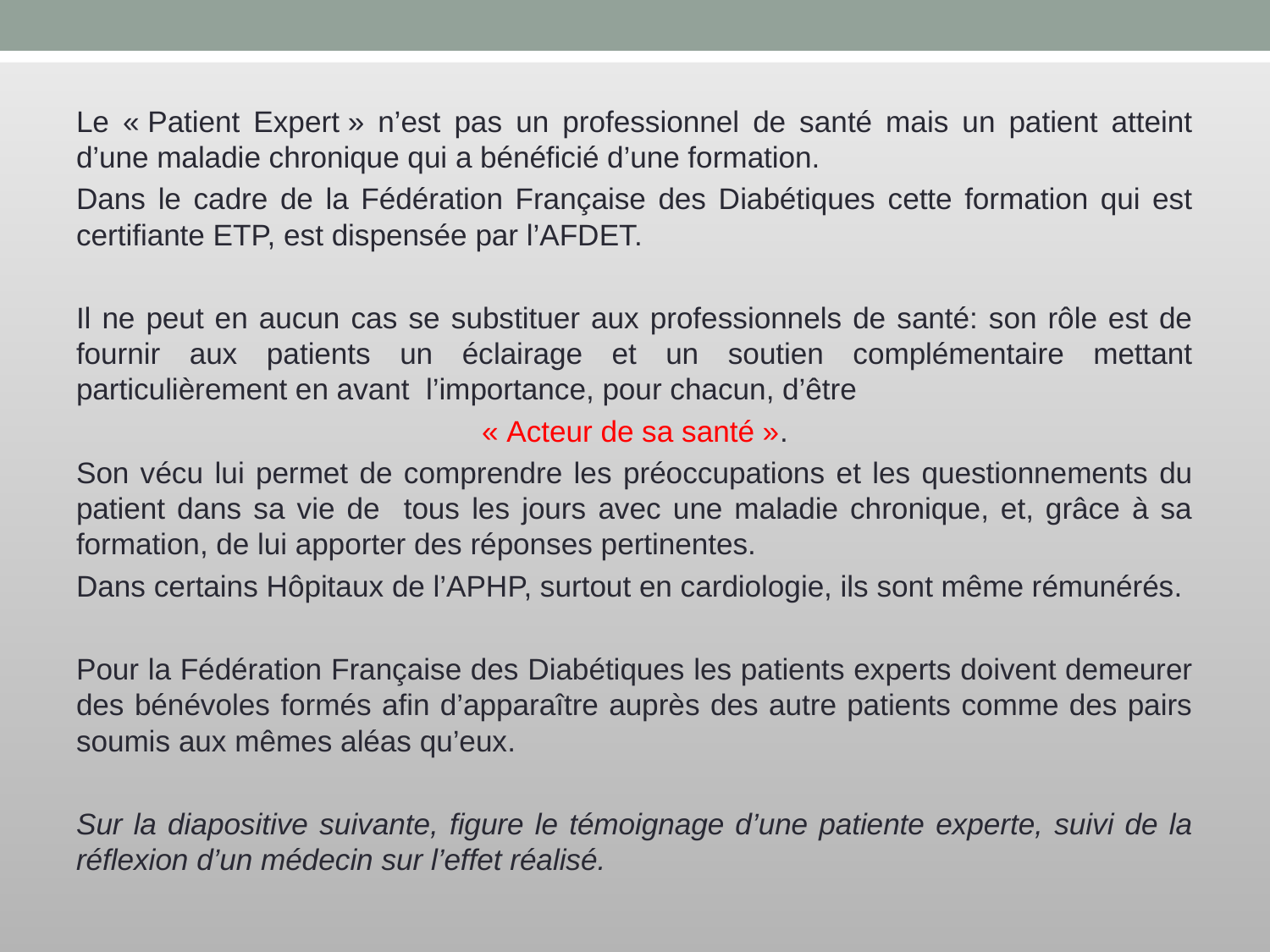

Le « Patient Expert » n’est pas un professionnel de santé mais un patient atteint d’une maladie chronique qui a bénéficié d’une formation.
Dans le cadre de la Fédération Française des Diabétiques cette formation qui est certifiante ETP, est dispensée par l’AFDET.

Il ne peut en aucun cas se substituer aux professionnels de santé: son rôle est de fournir aux patients un éclairage et un soutien complémentaire mettant particulièrement en avant  l’importance, pour chacun, d’être
« Acteur de sa santé ».
Son vécu lui permet de comprendre les préoccupations et les questionnements du patient dans sa vie de  tous les jours avec une maladie chronique, et, grâce à sa formation, de lui apporter des réponses pertinentes.
Dans certains Hôpitaux de l’APHP, surtout en cardiologie, ils sont même rémunérés.

Pour la Fédération Française des Diabétiques les patients experts doivent demeurer des bénévoles formés afin d’apparaître auprès des autre patients comme des pairs soumis aux mêmes aléas qu’eux.

Sur la diapositive suivante, figure le témoignage d’une patiente experte, suivi de la réflexion d’un médecin sur l’effet réalisé.